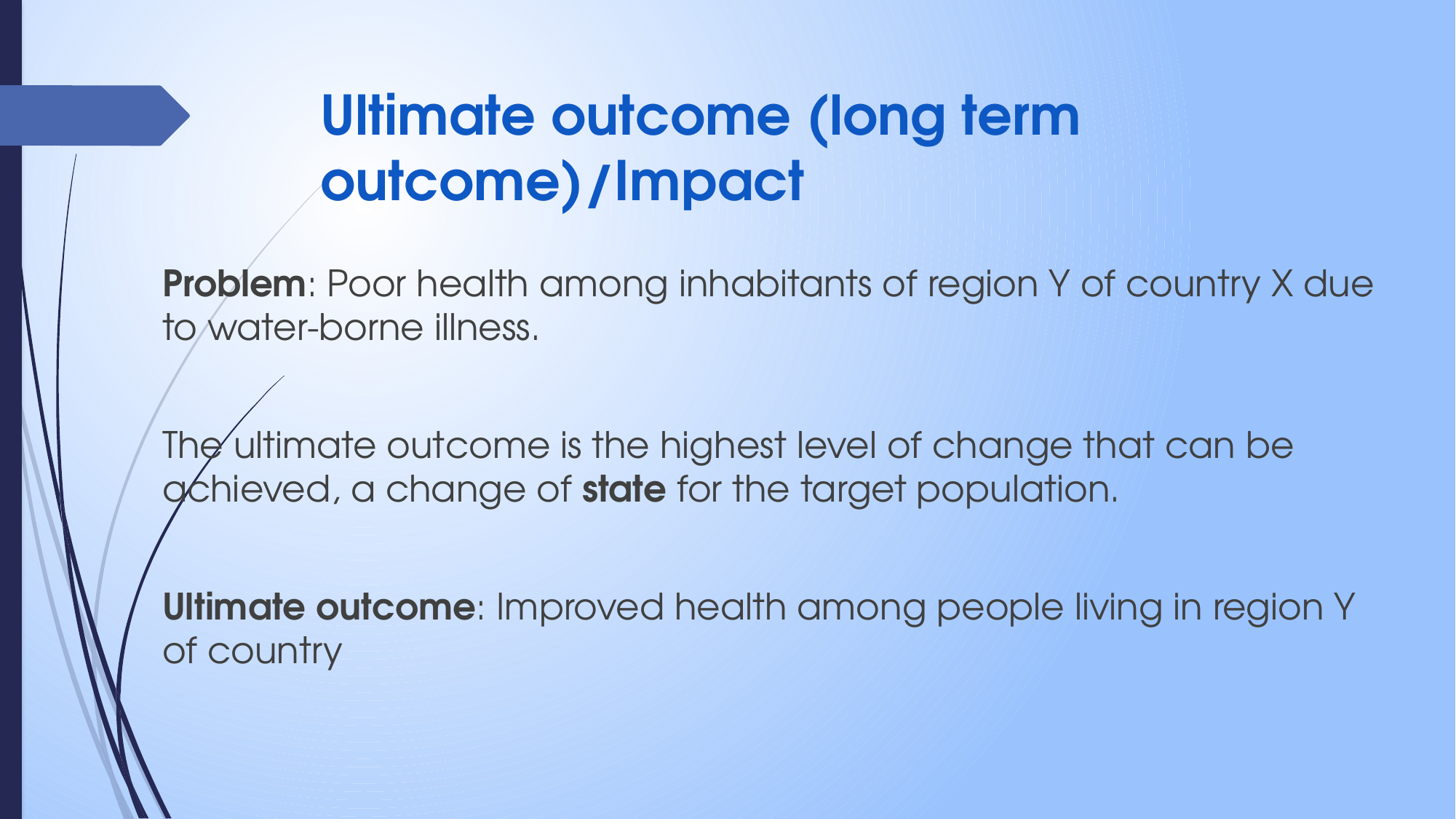

# Ultimate outcome (long term outcome)/Impact
Problem: Poor health among inhabitants of region Y of country X due to water-borne illness.

The ultimate outcome is the highest level of change that can be achieved, a change of state for the target population.

Ultimate outcome: Improved health among people living in region Y of country